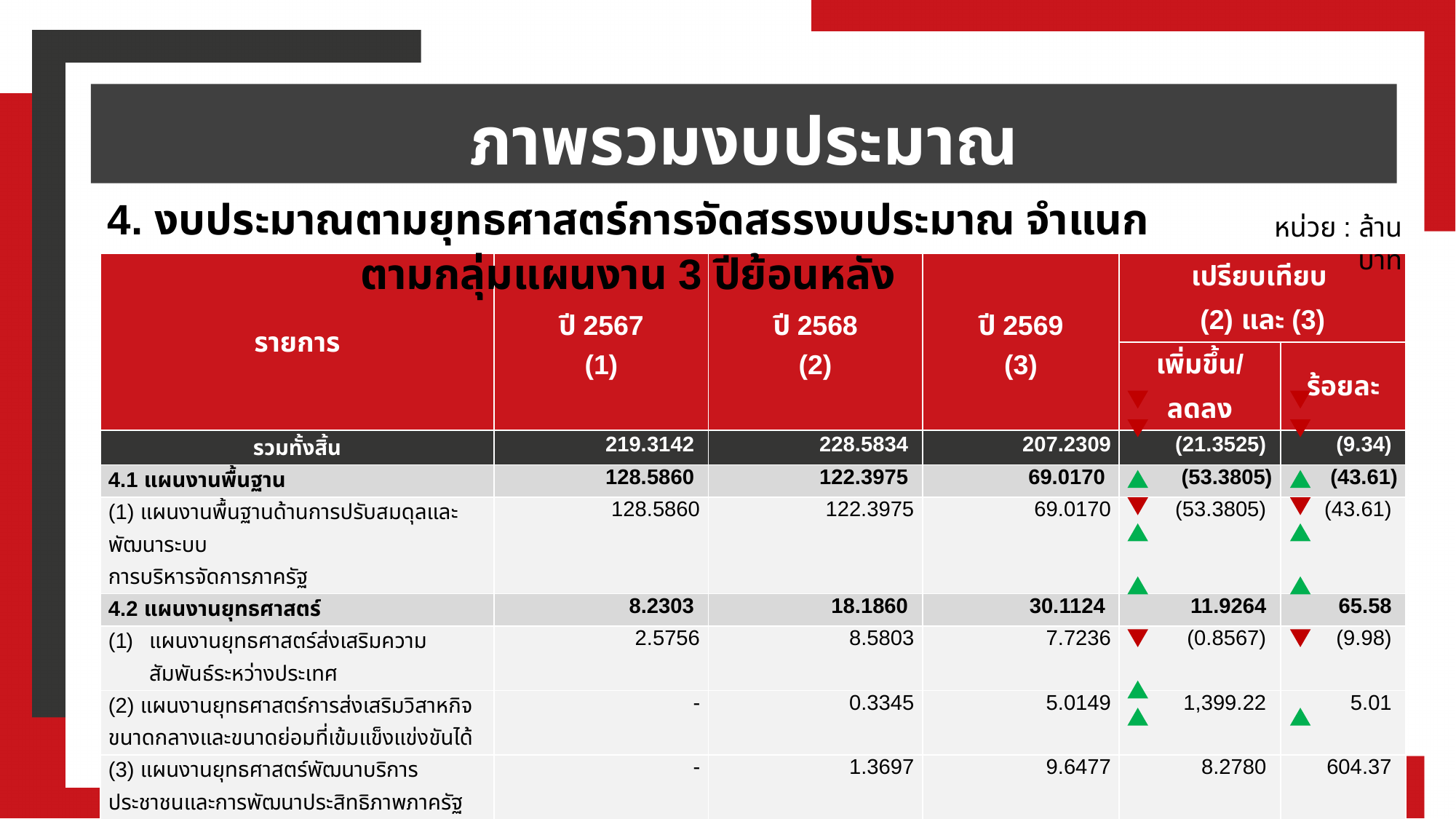

ภาพรวมงบประมาณ
4. งบประมาณตามยุทธศาสตร์การจัดสรรงบประมาณ จำแนกตามกลุ่มแผนงาน 3 ปีย้อนหลัง
หน่วย : ล้านบาท
| รายการ | ปี 2567 (1) | ปี 2568 (2) | ปี 2569 (3) | เปรียบเทียบ (2) และ (3) |  |
| --- | --- | --- | --- | --- | --- |
|  |  |  |  | เพิ่มขึ้น/ลดลง | ร้อยละ |
| รวมทั้งสิ้น | 219.3142 | 228.5834 | 207.2309 | (21.3525) | (9.34) |
| 4.1 แผนงานพื้นฐาน | 128.5860 | 122.3975 | 69.0170 | (53.3805) | (43.61) |
| (1) แผนงานพื้นฐานด้านการปรับสมดุลและพัฒนาระบบ การบริหารจัดการภาครัฐ | 128.5860 | 122.3975 | 69.0170 | (53.3805) | (43.61) |
| 4.2 แผนงานยุทธศาสตร์ | 8.2303 | 18.1860 | 30.1124 | 11.9264 | 65.58 |
| แผนงานยุทธศาสตร์ส่งเสริมความสัมพันธ์ระหว่างประเทศ | 2.5756 | 8.5803 | 7.7236 | (0.8567) | (9.98) |
| (2) แผนงานยุทธศาสตร์การส่งเสริมวิสาหกิจขนาดกลางและขนาดย่อมที่เข้มแข็งแข่งขันได้ | - | 0.3345 | 5.0149 | 1,399.22 | 5.01 |
| (3) แผนงานยุทธศาสตร์พัฒนาบริการประชาชนและการพัฒนาประสิทธิภาพภาครัฐ | - | 1.3697 | 9.6477 | 8.2780 | 604.37 |
| (4) แผนงานยุทธศาสตร์พัฒนากฎหมายและกระบวนการยุติธรรม | 5.6547 | 7.9015 | 7.7262 | (0.1753) | (2.22) |
| 4.3 แผนงานบูรณาการ | - | - | 13.6807 | 13.6807 | - |
| แผนงานบูรณาการดิจิทัล | - | - | 13.6807 | 13.6807 | - |
| 4.4 แผนงานบุคลากรภาครัฐ | 82.4979 | 87.9999 | 94.4208 | 6.4209 | 7.30 |
| 4.5 รายการค่าดำเนินการภาครัฐ | - | - | - | - | - |

7